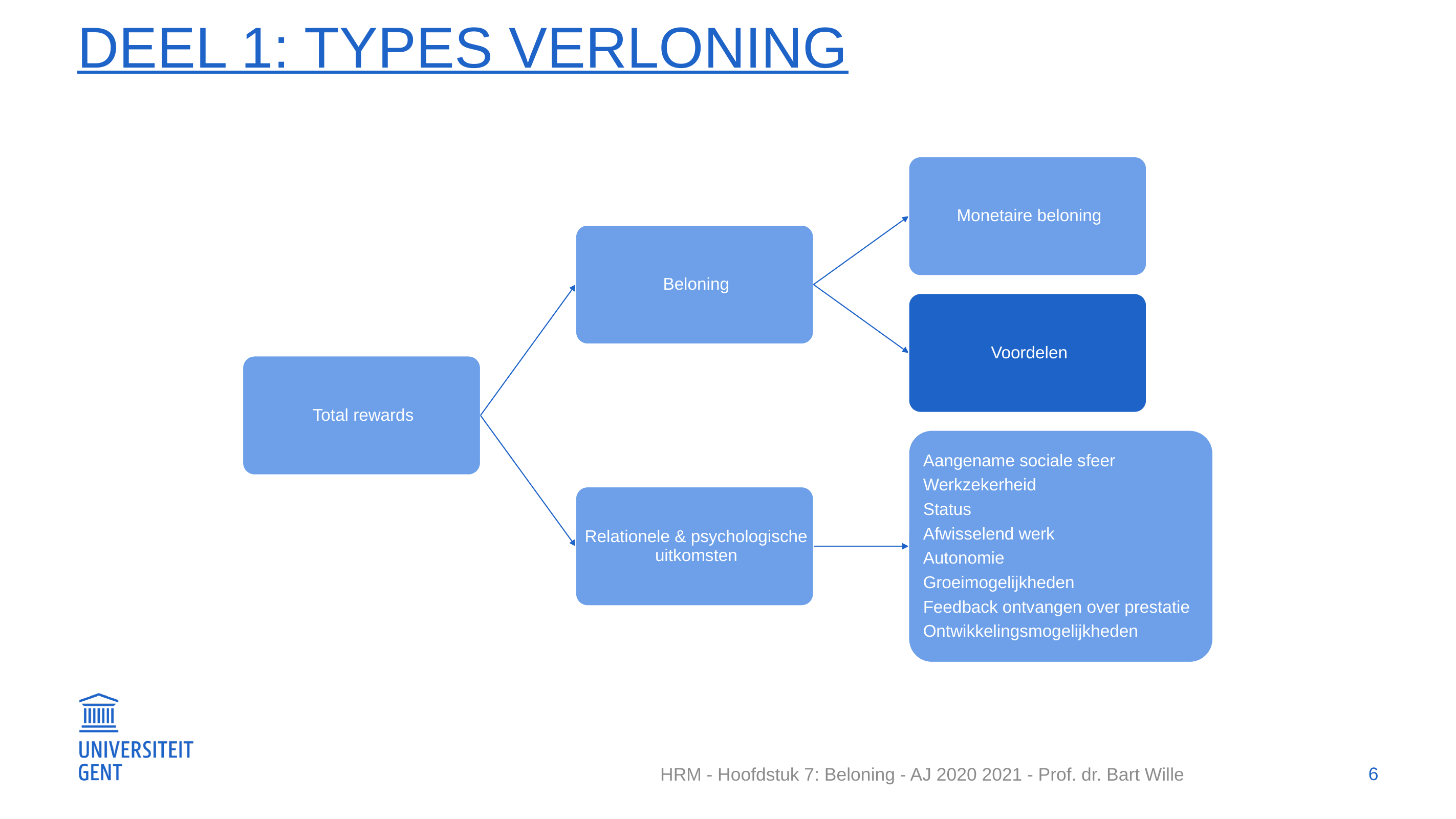

# Deel 1: Types verloning
Total rewards

Beloning

Monetaire beloning

Voordelen

Relationele & psychologische uitkomsten

Aangename sociale sfeer
Werkzekerheid
Status
Afwisselend werk
Autonomie
Groeimogelijkheden
Feedback ontvangen over prestatie
Ontwikkelingsmogelijkheden
6
HRM - Hoofdstuk 7: Beloning - AJ 2020 2021 - Prof. dr. Bart Wille